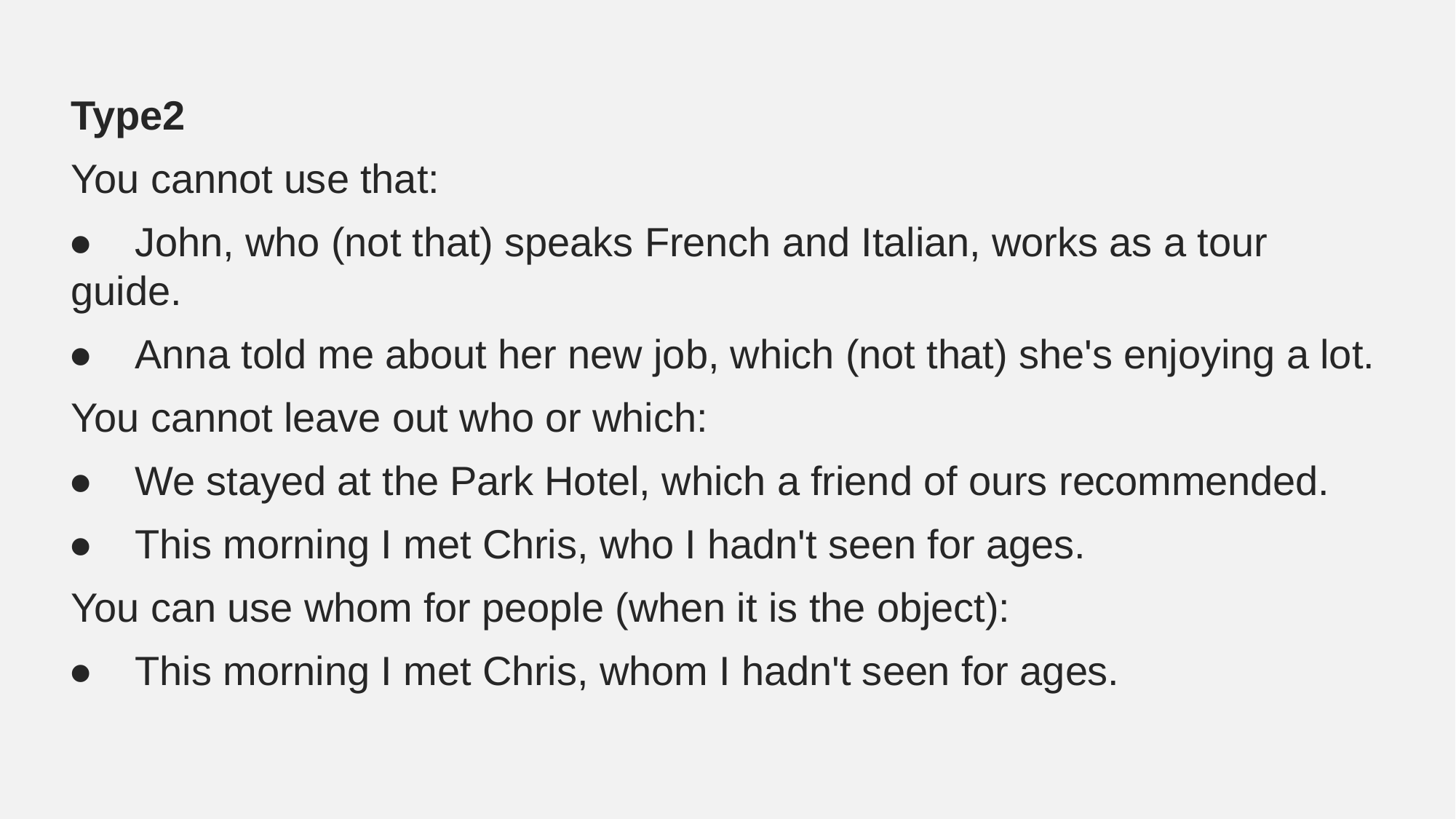

#

Type2
You cannot use that:
⦁    John, who (not that) speaks French and Italian, works as a tour guide.
⦁    Anna told me about her new job, which (not that) she's enjoying a lot.
You cannot leave out who or which:
⦁    We stayed at the Park Hotel, which a friend of ours recommended.
⦁    This morning I met Chris, who I hadn't seen for ages.
You can use whom for people (when it is the object):
⦁    This morning I met Chris, whom I hadn't seen for ages.